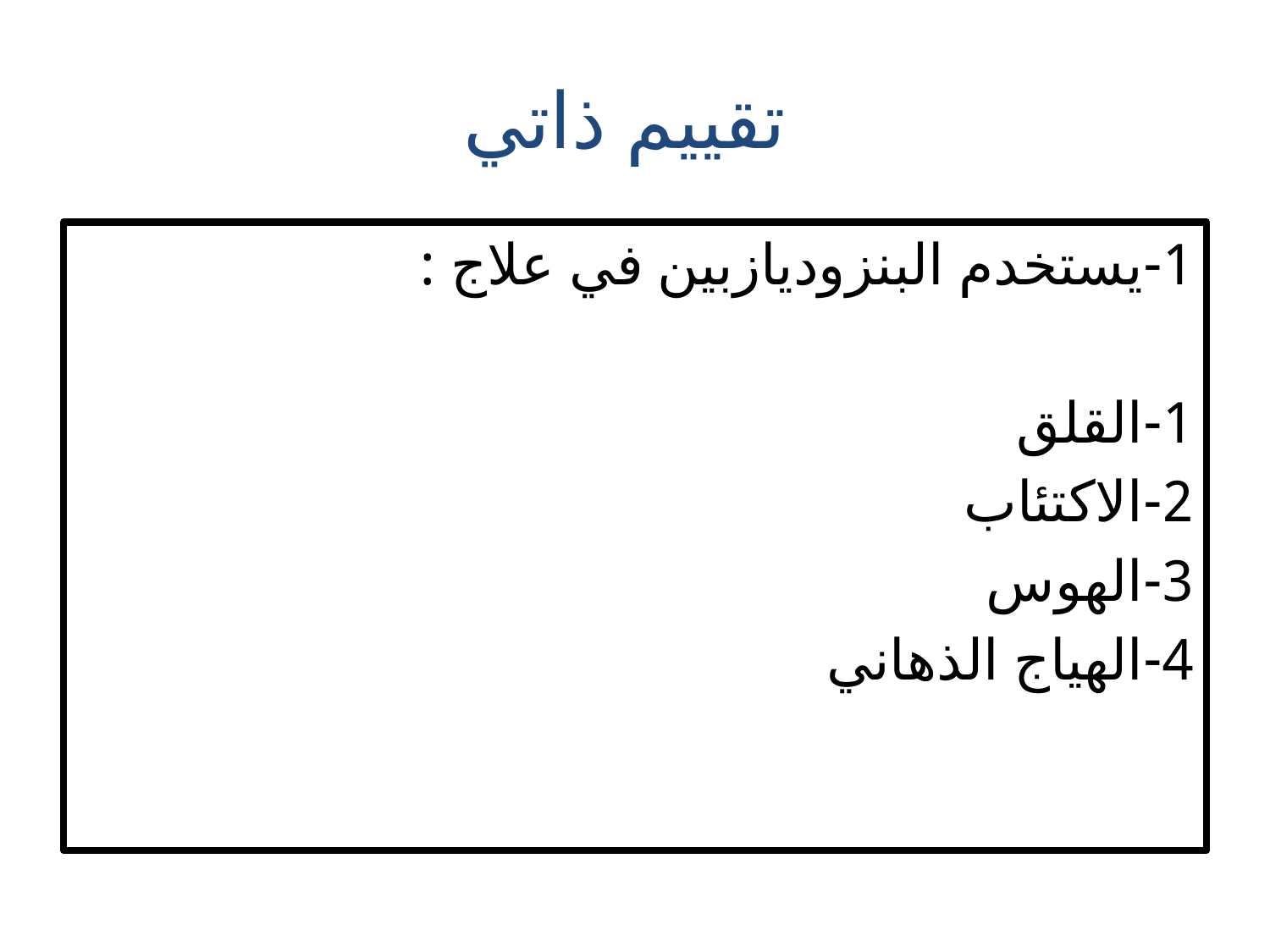

# تقييم ذاتي
1-يستخدم البنزوديازبين في علاج :

1-القلق
2-الاكتئاب
3-الهوس
4-الهياج الذهاني